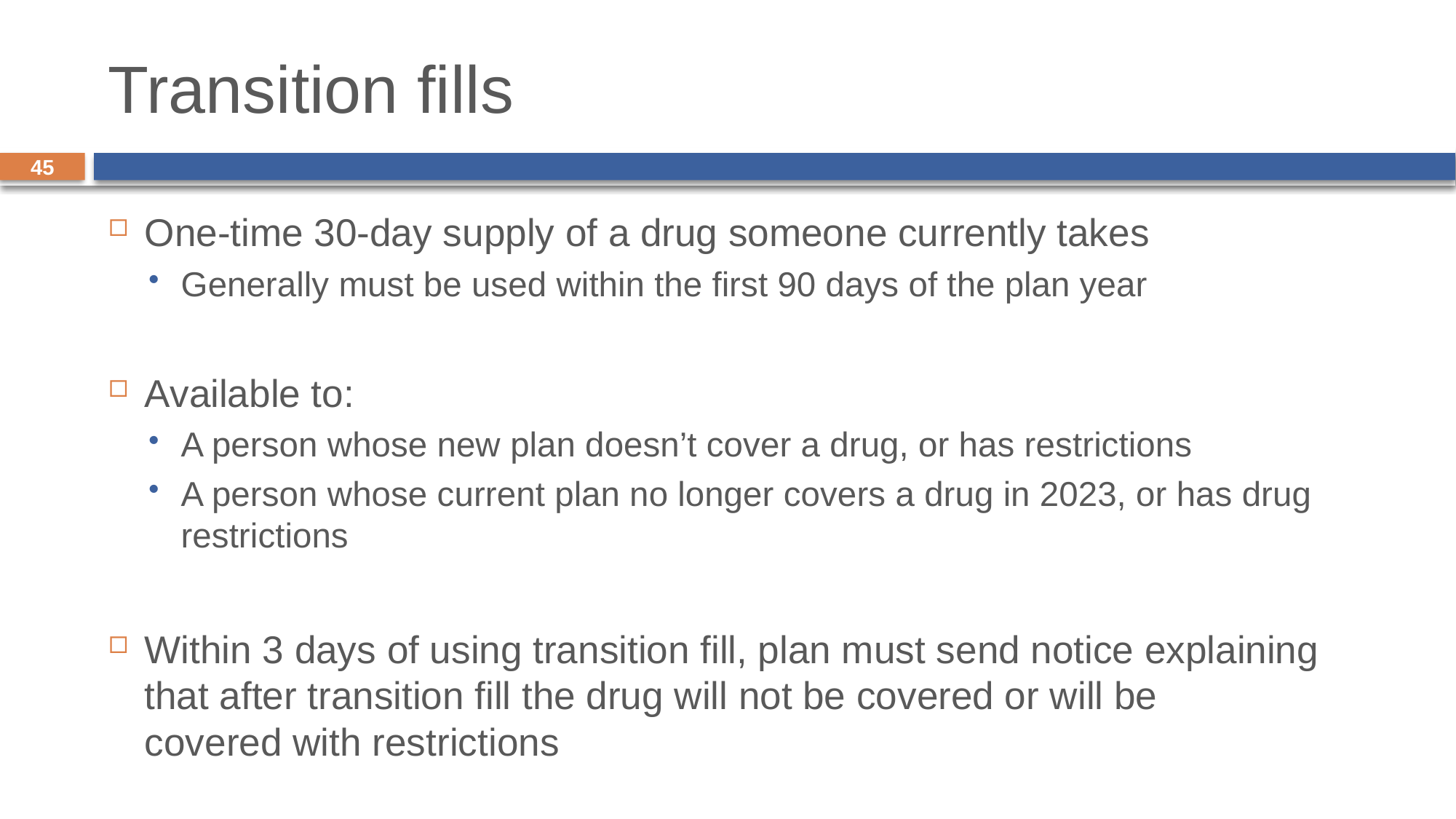

# Transition fills
45
One-time 30-day supply of a drug someone currently takes
Generally must be used within the first 90 days of the plan year​

Available to:
A person whose new plan doesn’t cover a drug, or has restrictions​
A person whose current plan no longer covers a drug in 2023, or has drug restrictions​

Within 3 days of using transition fill, plan must send notice explaining that after transition fill the drug will not be covered or will be covered with restrictions​